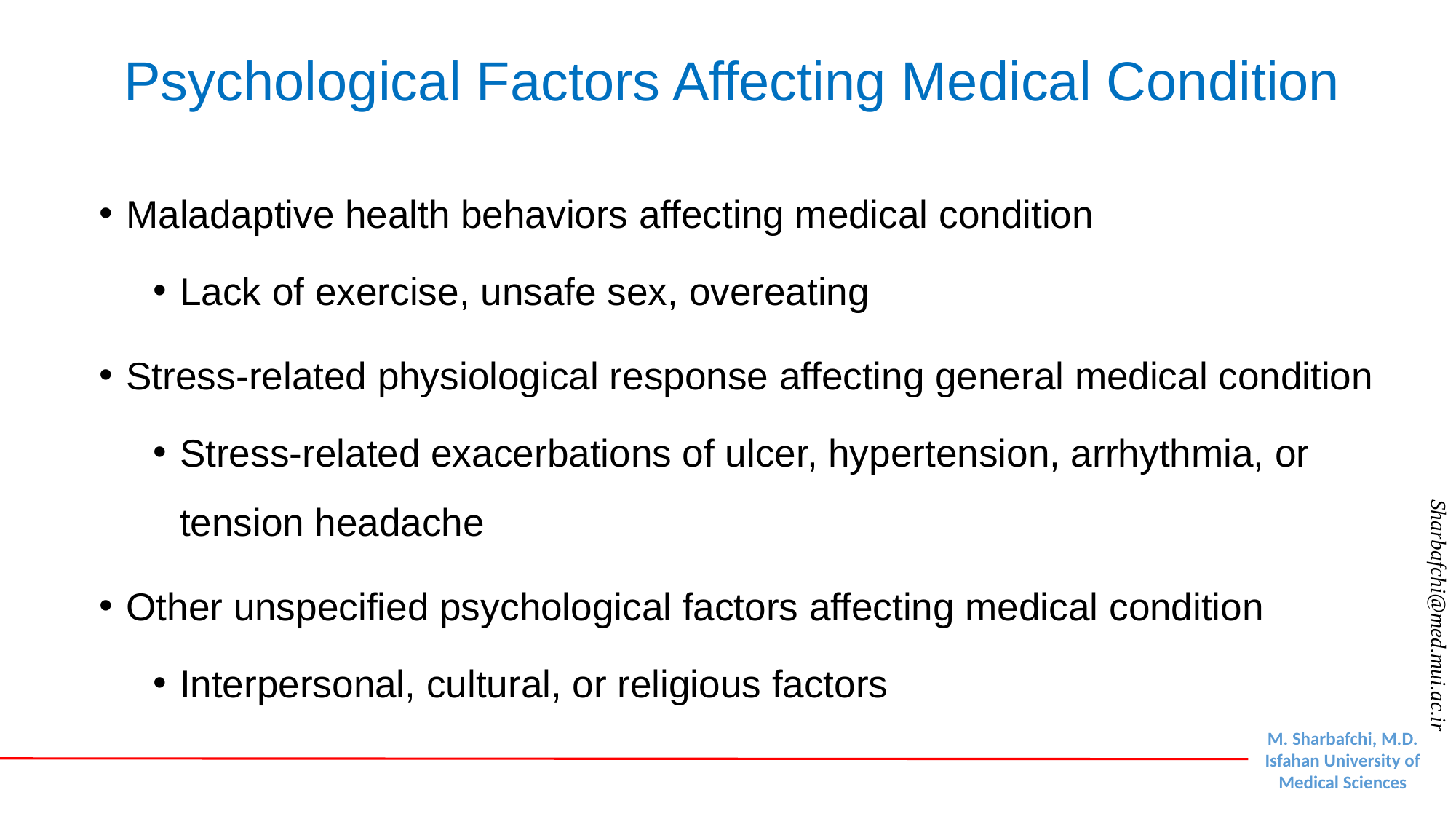

# Psychological Factors Affecting Medical Condition
Maladaptive health behaviors affecting medical condition
Lack of exercise, unsafe sex, overeating
Stress-related physiological response affecting general medical condition
Stress-related exacerbations of ulcer, hypertension, arrhythmia, or tension headache
Other unspecified psychological factors affecting medical condition
Interpersonal, cultural, or religious factors